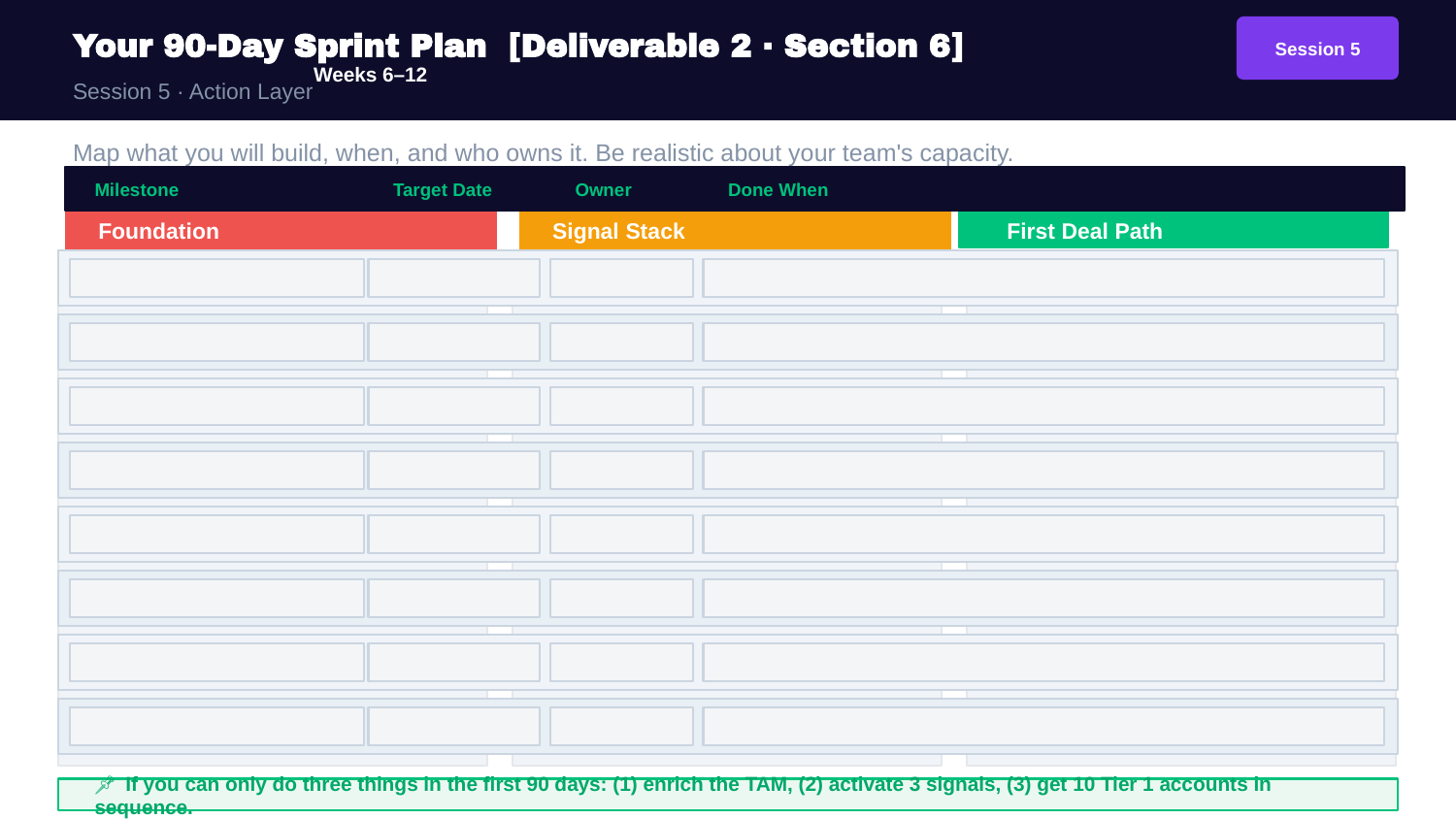

Your 90-Day Sprint Plan  [Deliverable 2 · Section 6]

Session 5
Weeks 6–12
Session 5 · Action Layer
Map what you will build, when, and who owns it. Be realistic about your team's capacity.

Weeks 1–3
Weeks 3–6
Milestone
Target Date
Owner
Done When

Foundation
Signal Stack
First Deal Path

📌  If you can only do three things in the first 90 days: (1) enrich the TAM, (2) activate 3 signals, (3) get 10 Tier 1 accounts in sequence.